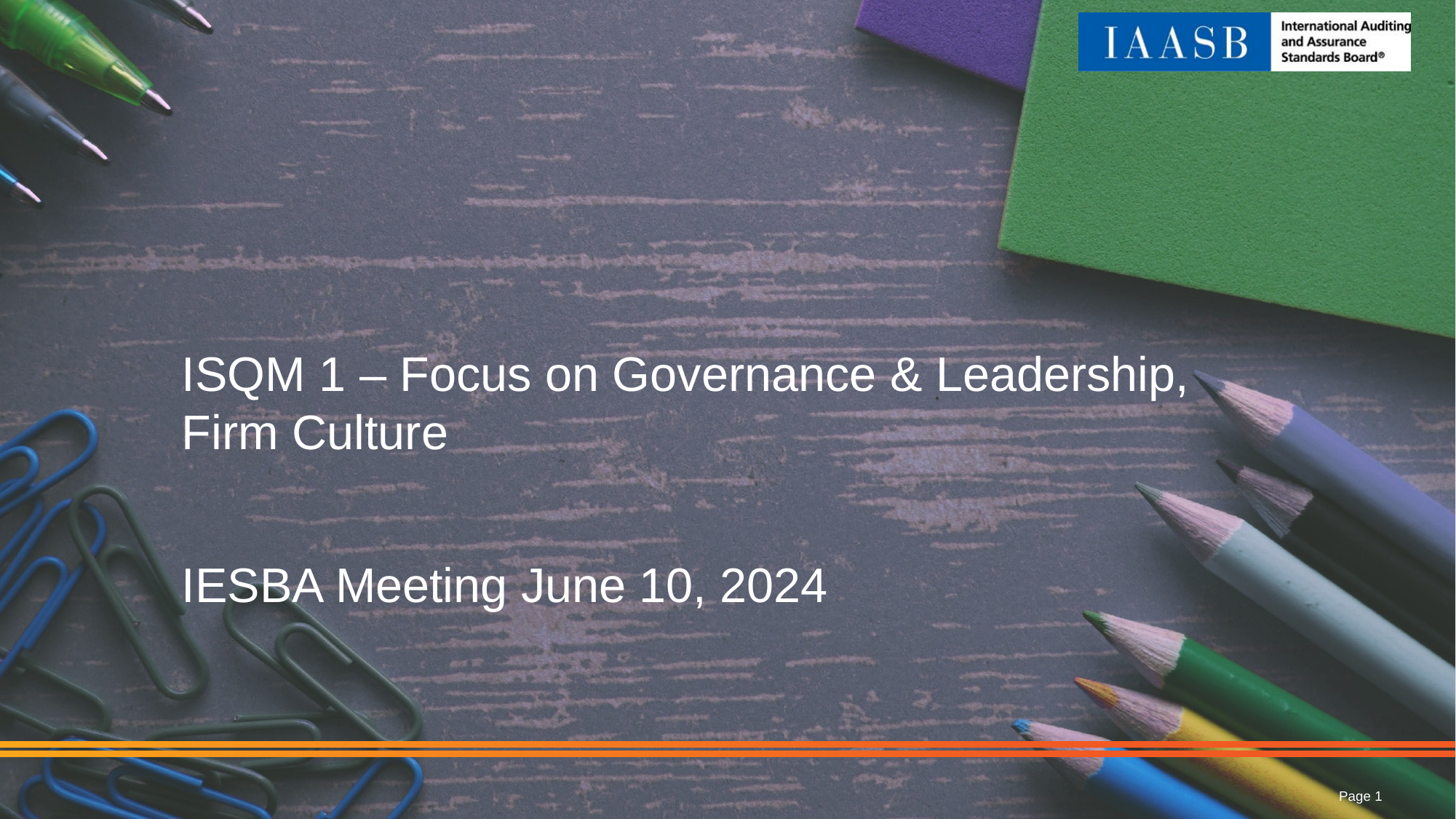

#
ISQM 1 – Focus on Governance & Leadership, Firm Culture

IESBA Meeting June 10, 2024
Page 1